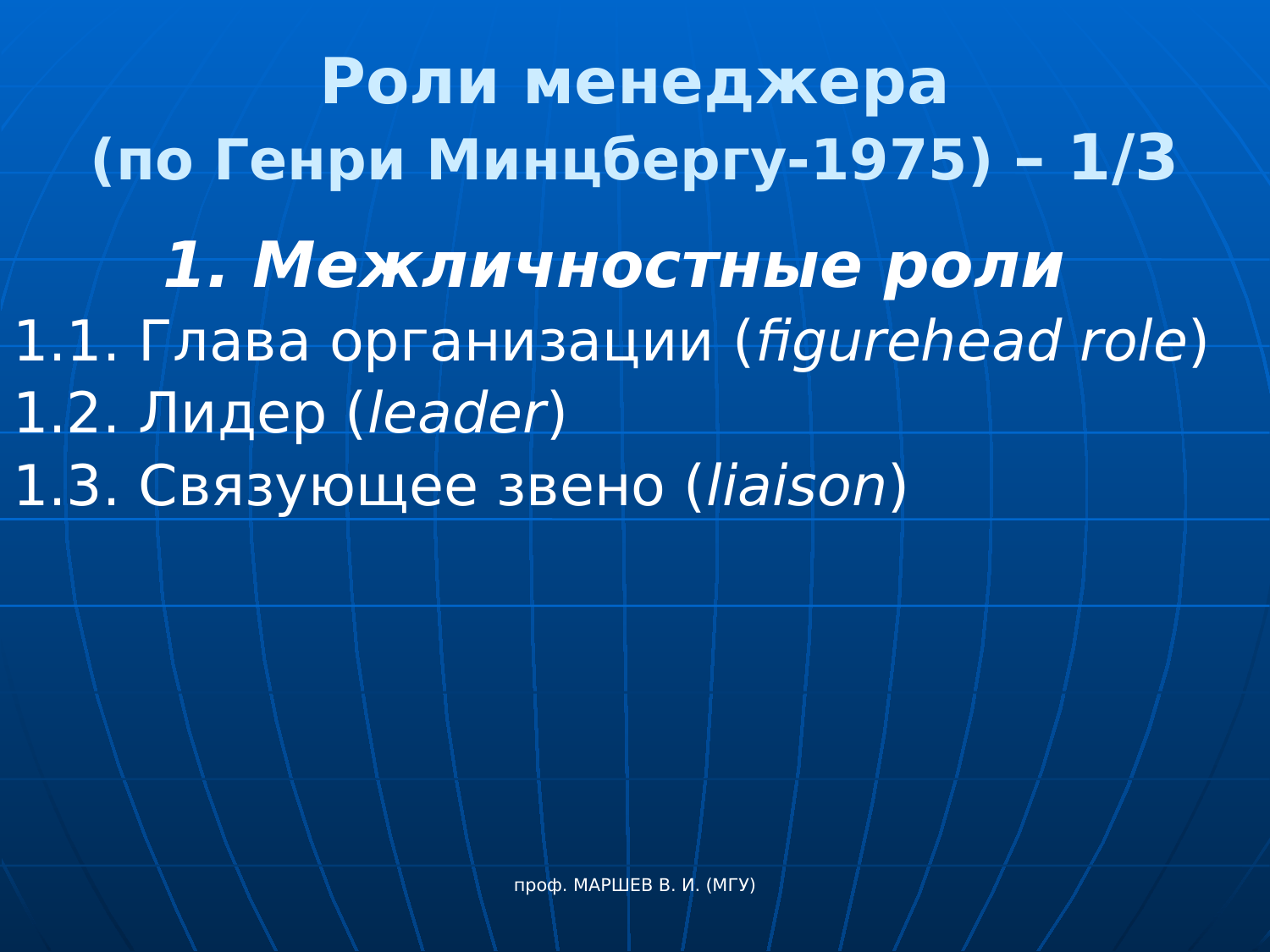

# Роли менеджера (по Генри Минцбергу-1975) – 1/3
1. Межличностные роли
1.1. Глава организации (figurehead role)
1.2. Лидер (leader)
1.3. Связующее звено (liaison)

проф. МАРШЕВ В. И. (МГУ)